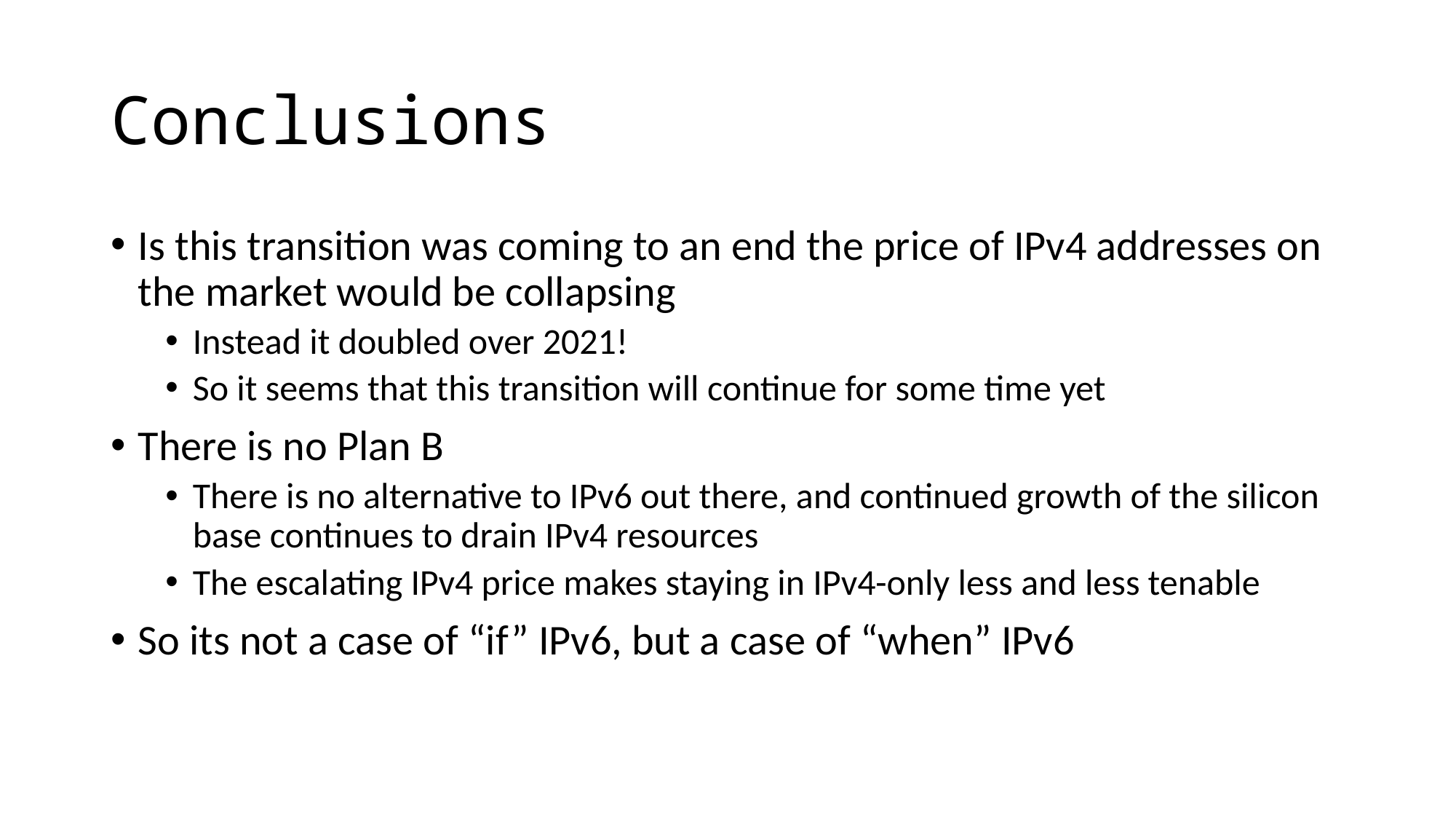

# Conclusions
Is this transition was coming to an end the price of IPv4 addresses on the market would be collapsing
Instead it doubled over 2021!
So it seems that this transition will continue for some time yet
There is no Plan B
There is no alternative to IPv6 out there, and continued growth of the silicon base continues to drain IPv4 resources
The escalating IPv4 price makes staying in IPv4-only less and less tenable
So its not a case of “if” IPv6, but a case of “when” IPv6